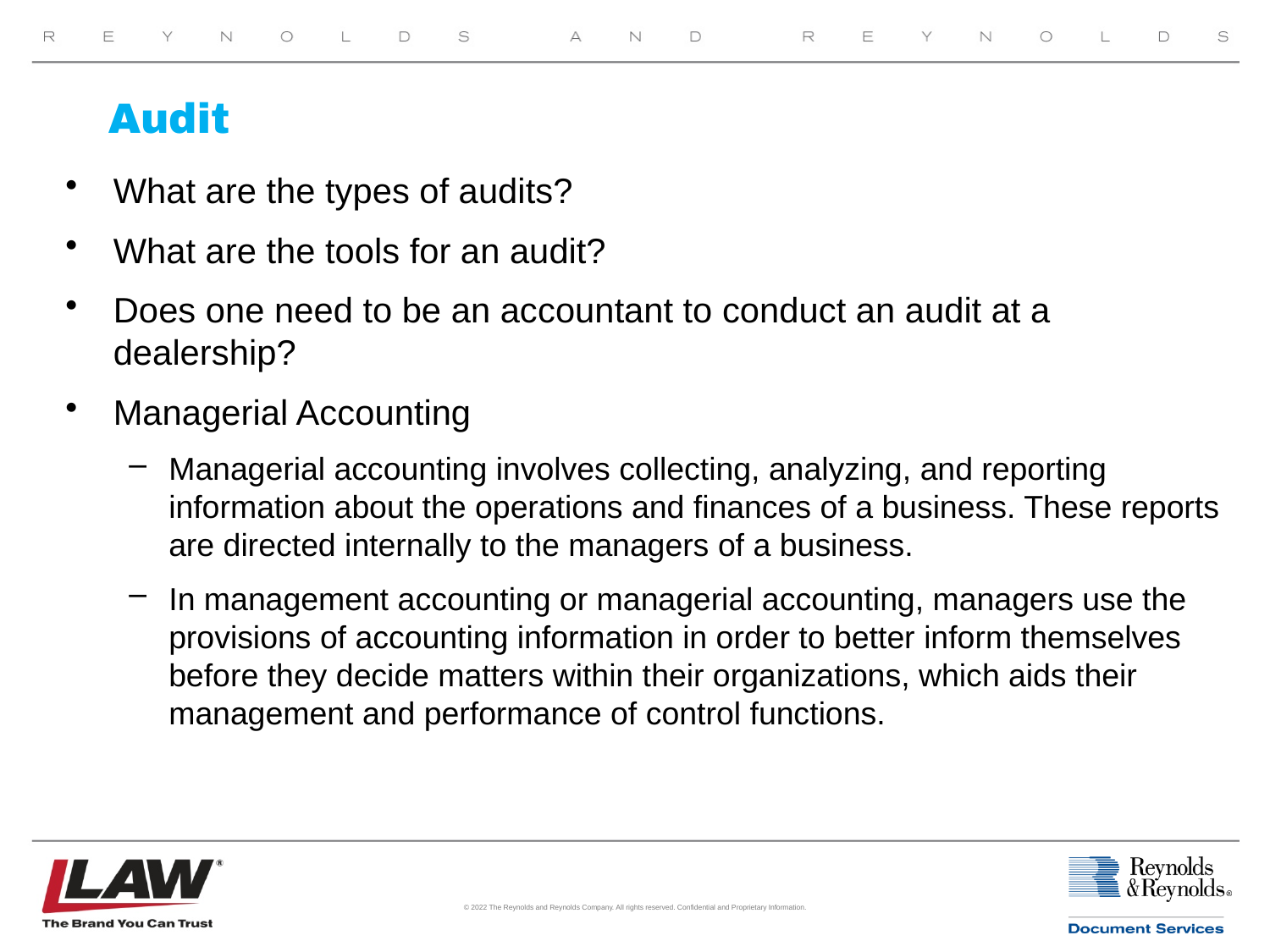

# Audit
What are the types of audits?
What are the tools for an audit?
Does one need to be an accountant to conduct an audit at a dealership?
Managerial Accounting
Managerial accounting involves collecting, analyzing, and reporting information about the operations and finances of a business. These reports are directed internally to the managers of a business.
In management accounting or managerial accounting, managers use the provisions of accounting information in order to better inform themselves before they decide matters within their organizations, which aids their management and performance of control functions.